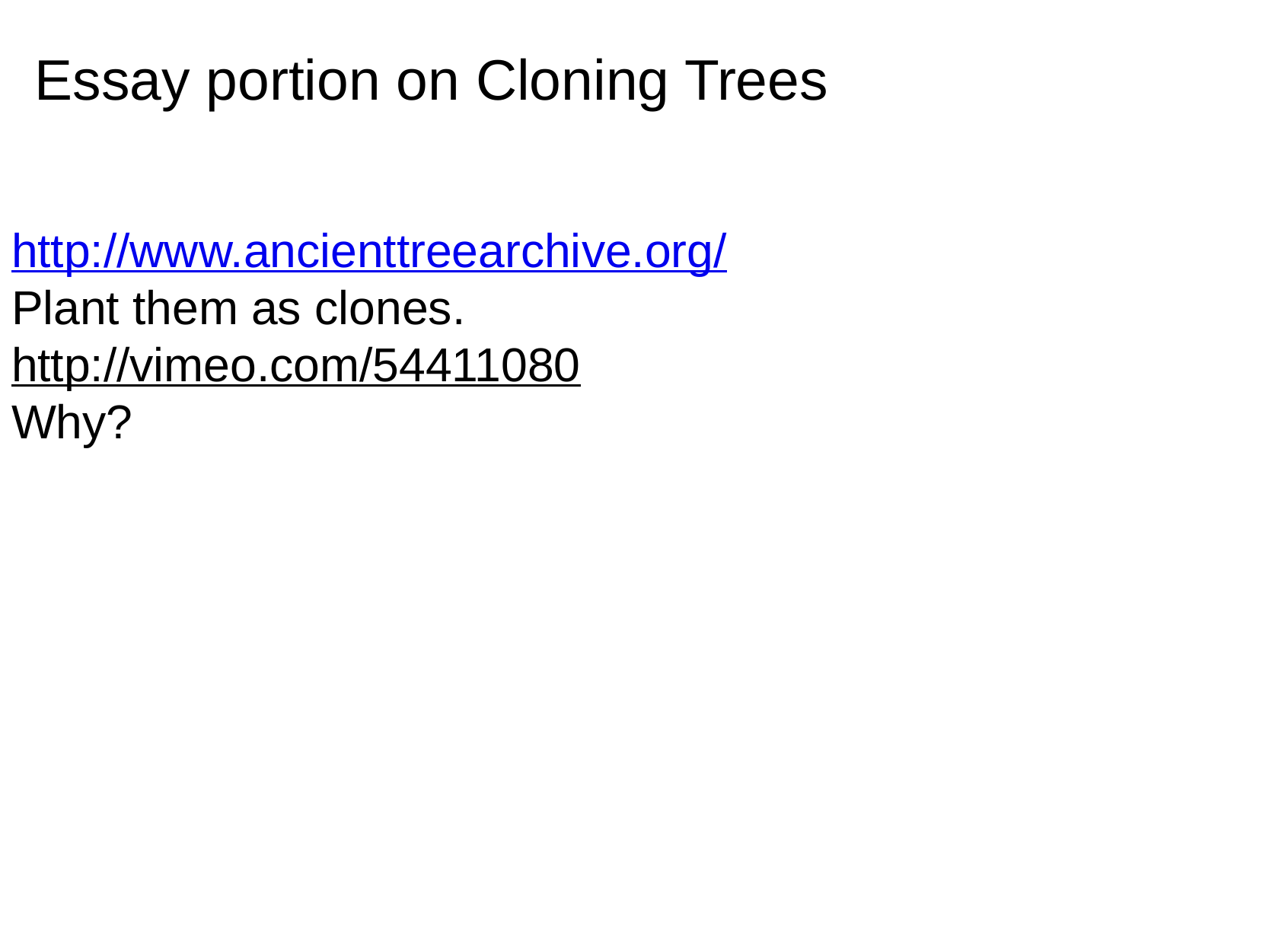

Essay portion on Cloning Trees
http://www.ancienttreearchive.org/
Plant them as clones.
http://vimeo.com/54411080
Why?